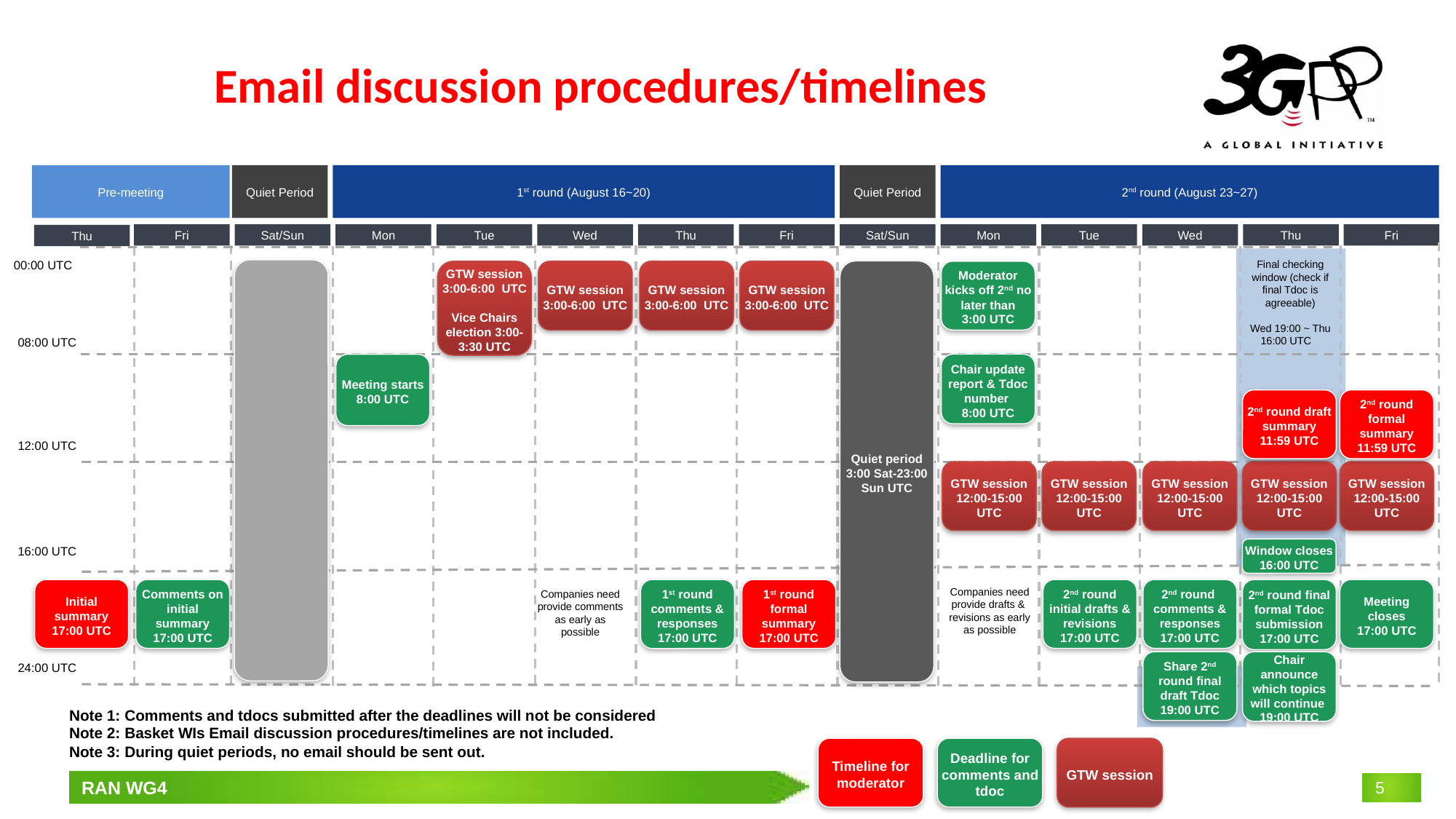

# Email discussion procedures/timelines
Pre-meeting
Quiet Period
1st round (August 16~20)
Quiet Period
2nd round (August 23~27)
Fri
Fri
Sat/Sun
Mon
Tue
Wed
Thu
Fri
Sat/Sun
Mon
Tue
Wed
Thu
Thu

00:00 UTC
Final checking window (check if final Tdoc is agreeable)

Wed 19:00 ~ Thu 16:00 UTC

Quiet period 3:00 Sat-23:00 Sun UTC
GTW session
3:00-6:00  UTC

Vice Chairs election 3:00-3:30 UTC
GTW session
3:00-6:00  UTC
GTW session
3:00-6:00  UTC
GTW session
3:00-6:00  UTC
Moderator kicks off 2nd no later than
3:00 UTC
08:00 UTC
Meeting starts
8:00 UTC
Chair update report & Tdoc number
8:00 UTC
2nd round draft summary
11:59 UTC
2nd round formal summary
11:59 UTC
12:00 UTC
GTW session
12:00-15:00 UTC
GTW session
12:00-15:00 UTC
GTW session
12:00-15:00 UTC
GTW session
12:00-15:00 UTC
GTW session
12:00-15:00 UTC

16:00 UTC
Window closes
16:00 UTC
Initial summary
17:00 UTC
Comments on initial summary
17:00 UTC
1st round comments & responses
17:00 UTC
1st round formal summary
17:00 UTC
2nd round initial drafts & revisions
17:00 UTC
2nd round  comments & responses
17:00 UTC
2nd round final formal Tdoc submission
17:00 UTC
Meeting closes
17:00 UTC
Companies need provide drafts &  revisions as early as possible
Companies need provide comments as early as possible
Share 2nd round final draft Tdoc
19:00 UTC
Chair announce which topics will continue
19:00 UTC
24:00 UTC

Note 1: Comments and tdocs submitted after the deadlines will not be considered
Note 2: Basket WIs Email discussion procedures/timelines are not included.
Note 3: During quiet periods, no email should be sent out.
Timeline for moderator
Deadline for comments and tdoc
GTW session